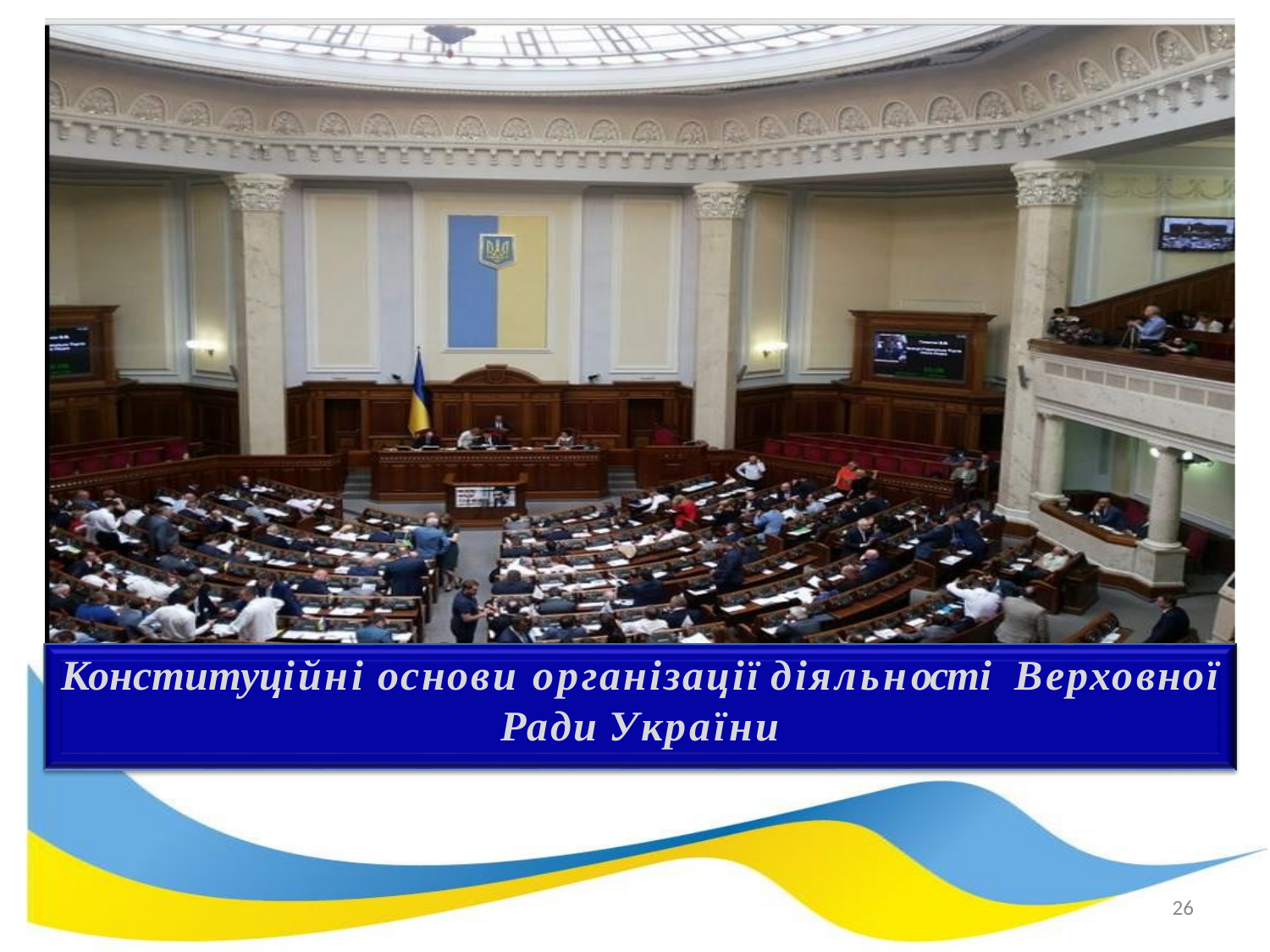

Конституційні основи організації діяльності	Верховної
Ради України

26